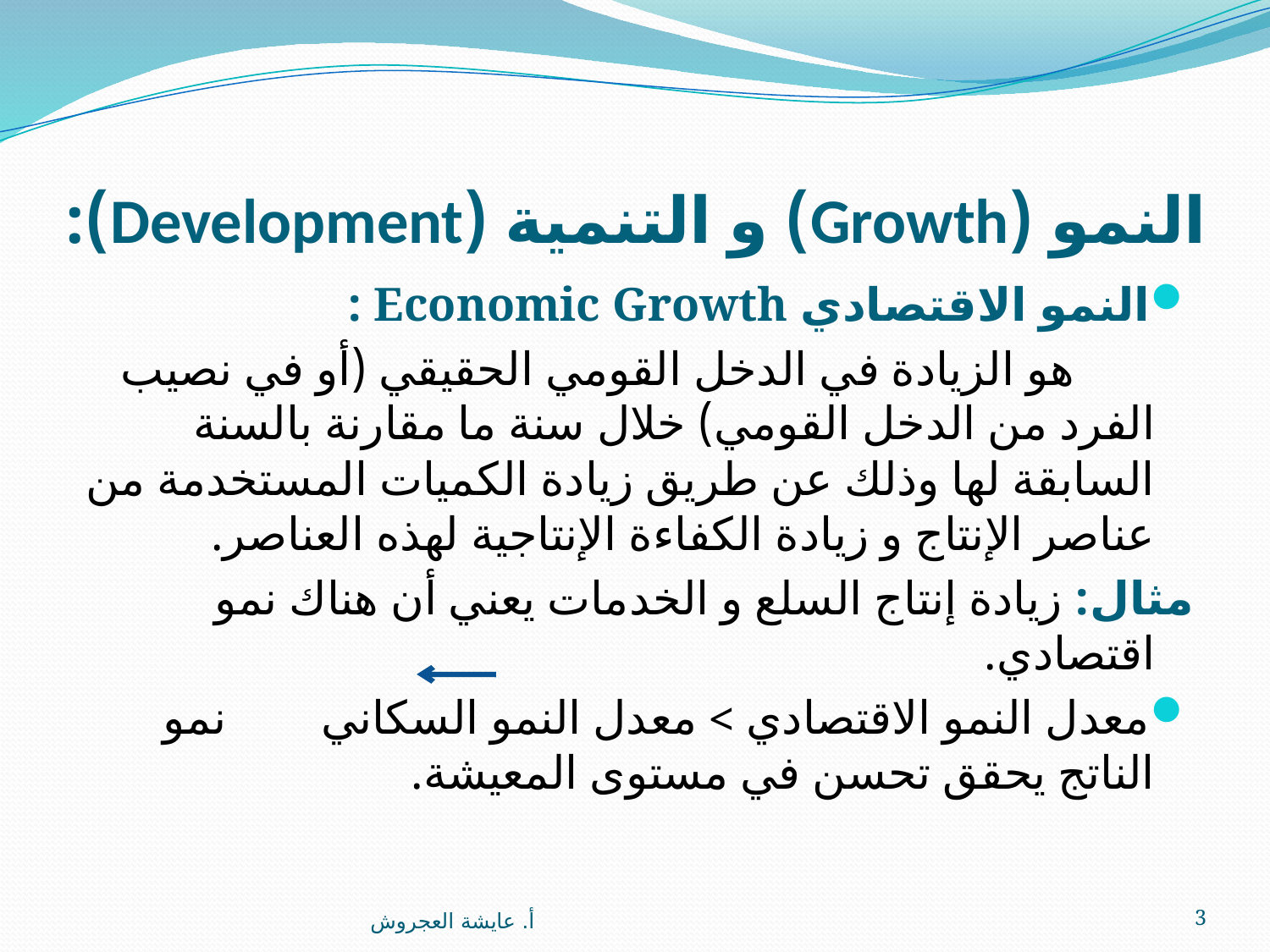

# النمو (Growth) و التنمية (Development):
النمو الاقتصادي Economic Growth :
          هو الزيادة في الدخل القومي الحقيقي (أو في نصيب الفرد من الدخل القومي) خلال سنة ما مقارنة بالسنة السابقة لها وذلك عن طريق زيادة الكميات المستخدمة من عناصر الإنتاج و زيادة الكفاءة الإنتاجية لهذه العناصر.
مثال: زيادة إنتاج السلع و الخدمات يعني أن هناك نمو اقتصادي.
معدل النمو الاقتصادي > معدل النمو السكاني        نمو الناتج يحقق تحسن في مستوى المعيشة.
أ. عايشة العجروش
3